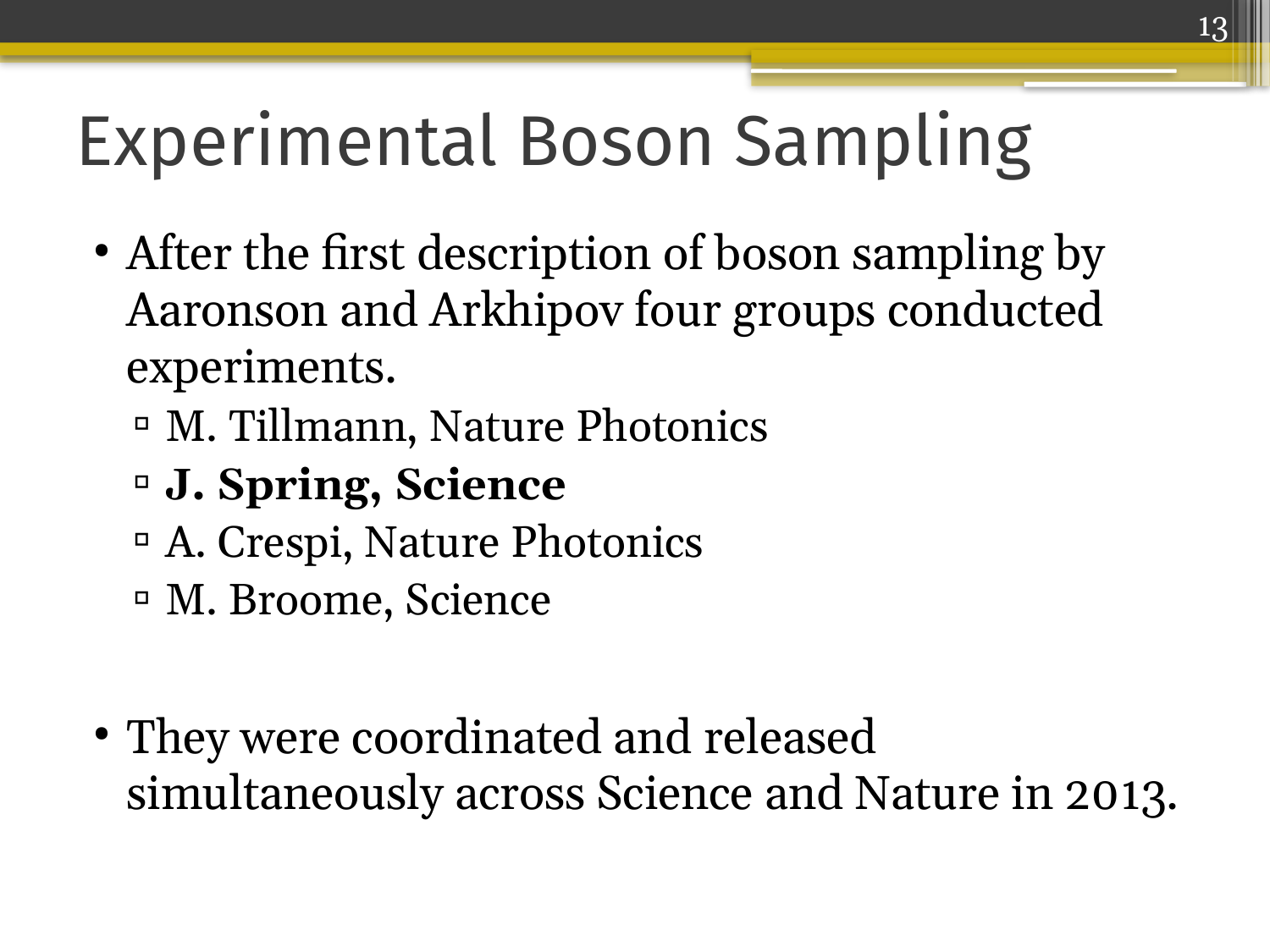

13
# Experimental Boson Sampling
After the first description of boson sampling by Aaronson and Arkhipov four groups conducted experiments.
M. Tillmann, Nature Photonics
J. Spring, Science
A. Crespi, Nature Photonics
M. Broome, Science

They were coordinated and released simultaneously across Science and Nature in 2013.